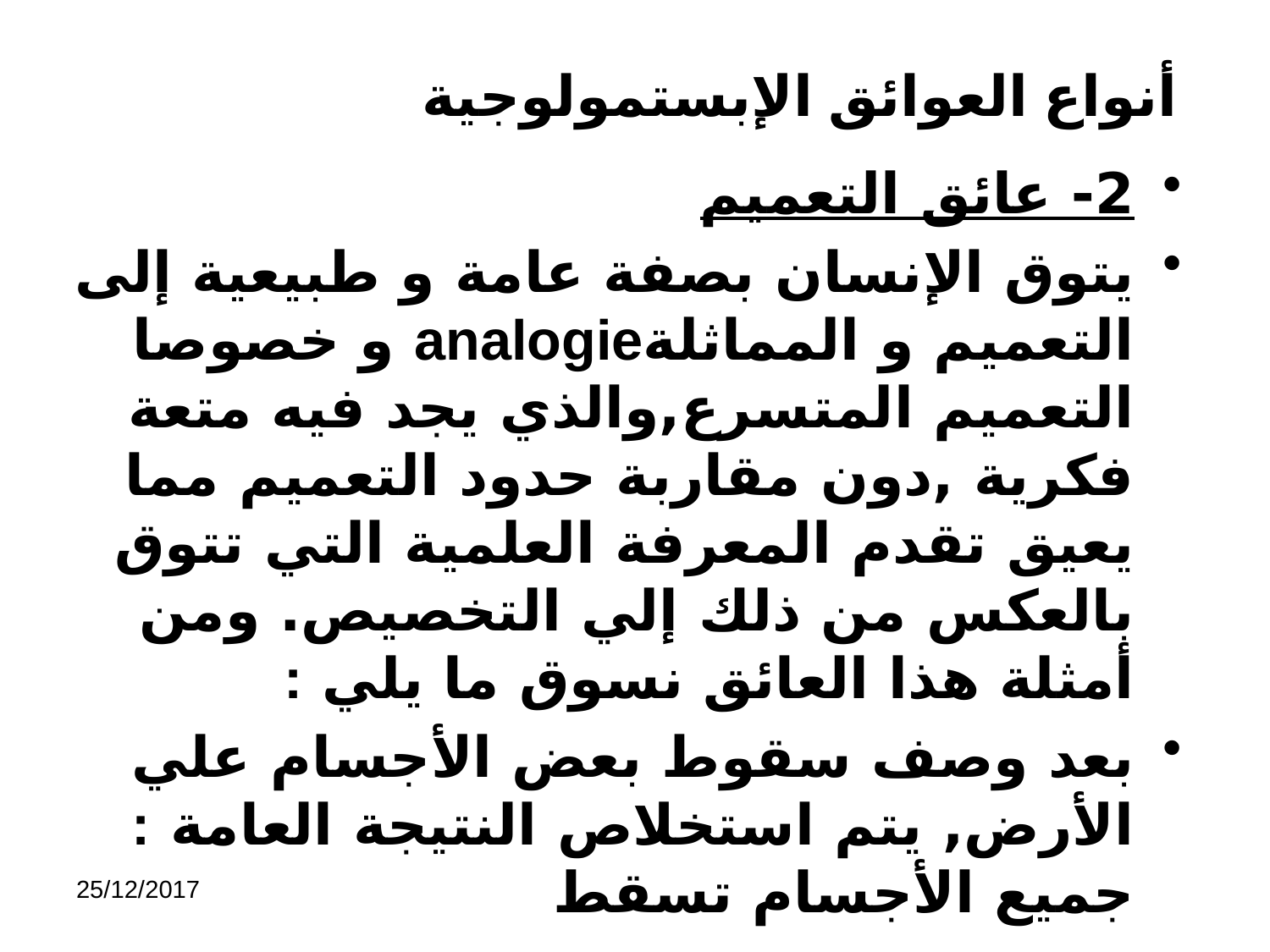

# أنواع العوائق الإبستمولوجية
2- عائق التعميم
يتوق الإنسان بصفة عامة و طبيعية إلى التعميم و المماثلةanalogie و خصوصا التعميم المتسرع,والذي يجد فيه متعة فكرية ,دون مقاربة حدود التعميم مما يعيق تقدم المعرفة العلمية التي تتوق بالعكس من ذلك إلي التخصيص. ومن أمثلة هذا العائق نسوق ما يلي :
بعد وصف سقوط بعض الأجسام علي الأرض, يتم استخلاص النتيجة العامة :   جميع الأجسام تسقط

25/12/2017